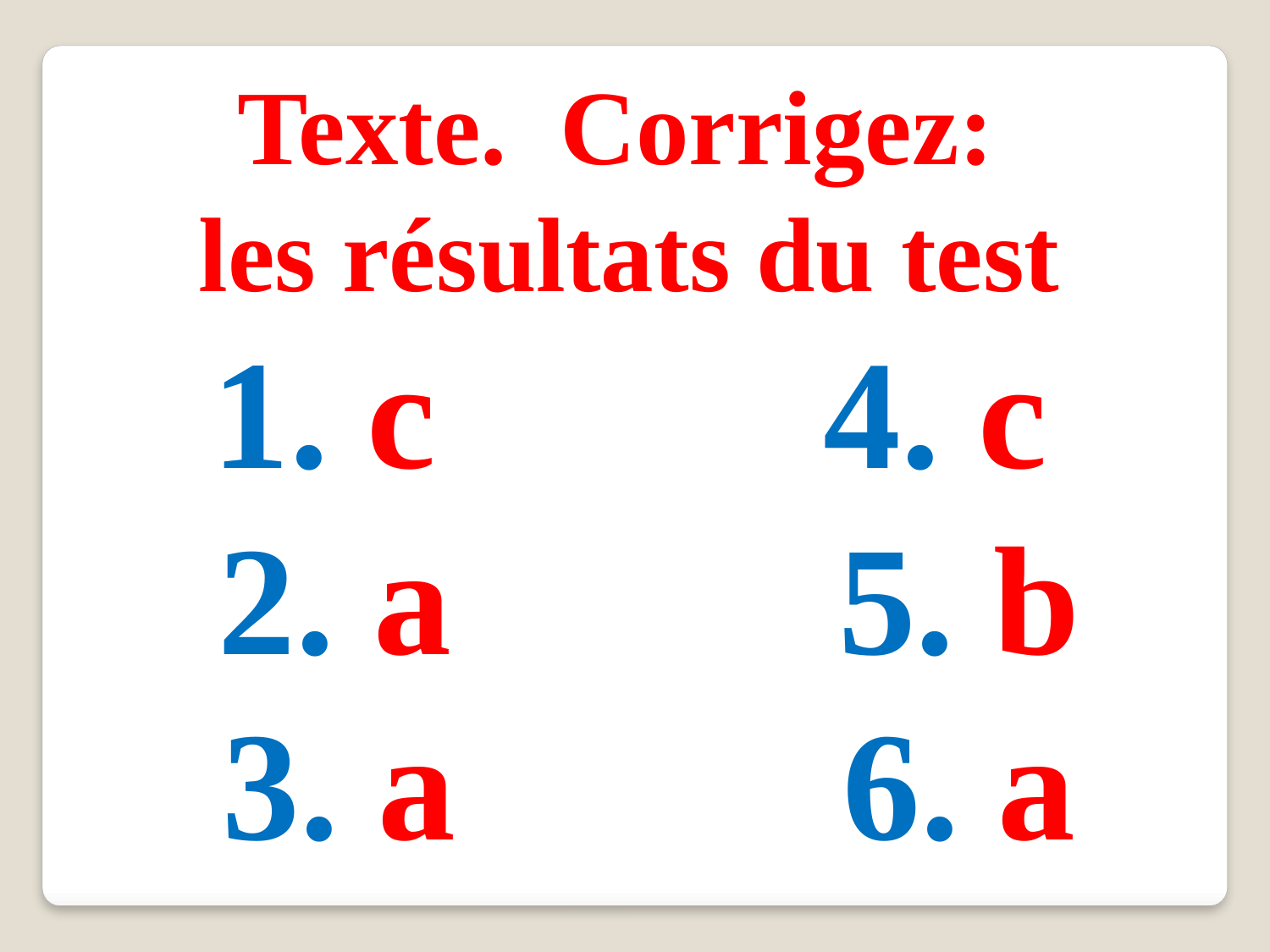

Texte.  Corrigez:
les résultats du test
1. c          4. c
 2. a          5. b
 3. a          6. a